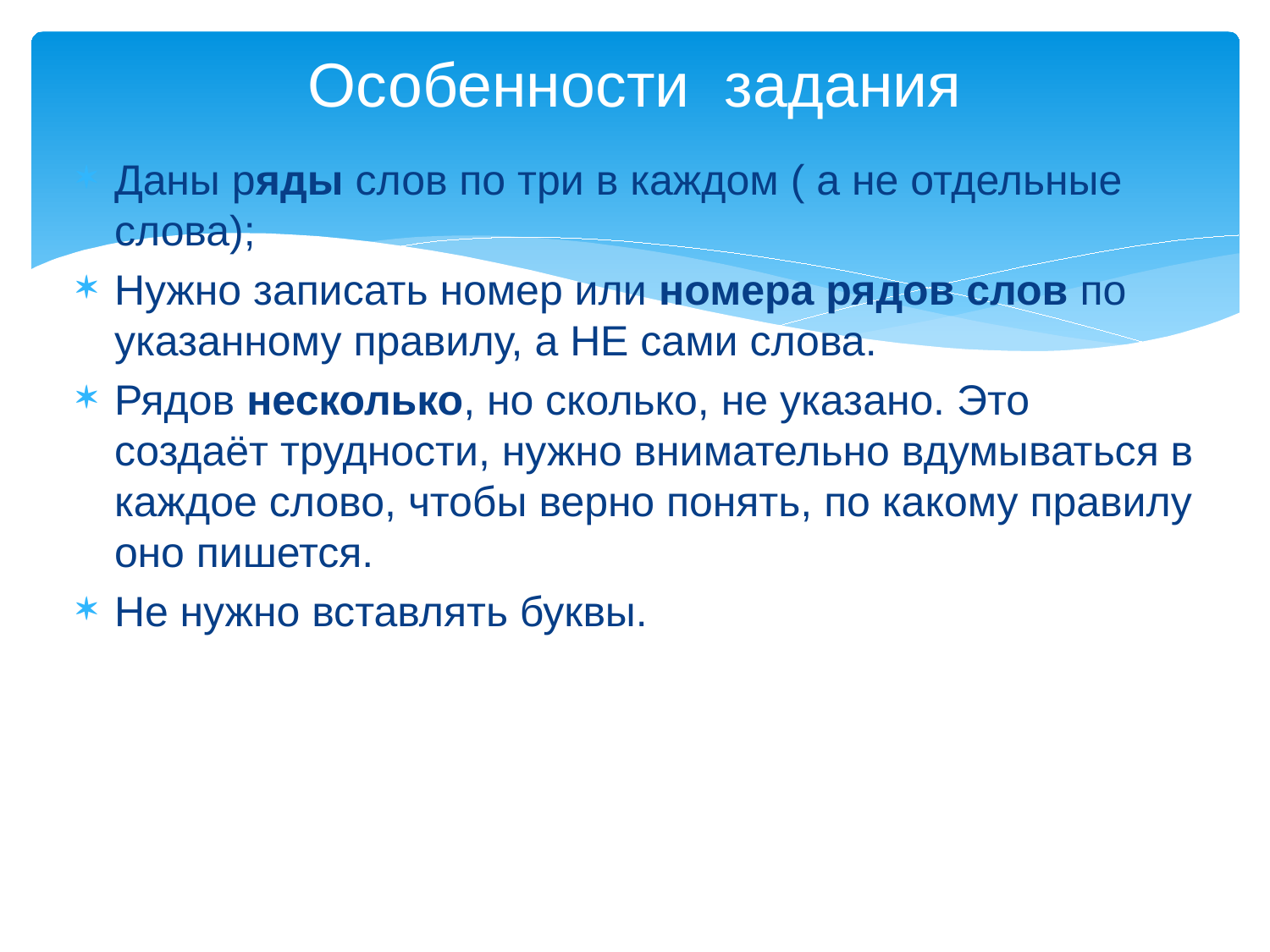

# Особенности  задания
Даны ряды слов по три в каждом ( а не отдельные слова);
Нужно записать номер или номера рядов слов по указанному правилу, а НЕ сами слова.
Рядов несколько, но сколько, не указано. Это создаёт трудности, нужно внимательно вдумываться в каждое слово, чтобы верно понять, по какому правилу оно пишется.
Не нужно вставлять буквы.